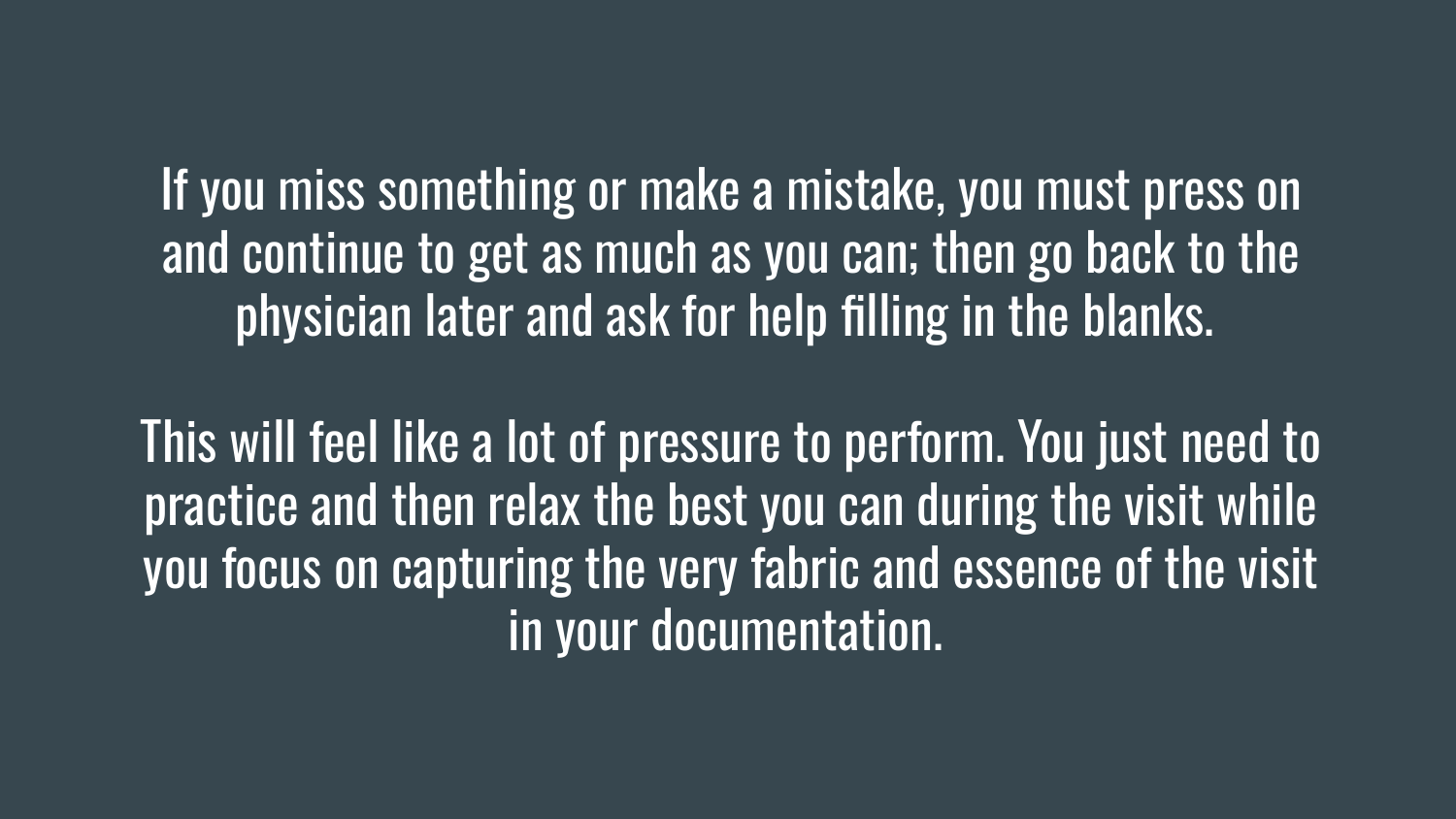

# If you miss something or make a mistake, you must press on and continue to get as much as you can; then go back to the physician later and ask for help filling in the blanks.

This will feel like a lot of pressure to perform. You just need to practice and then relax the best you can during the visit while you focus on capturing the very fabric and essence of the visit in your documentation.